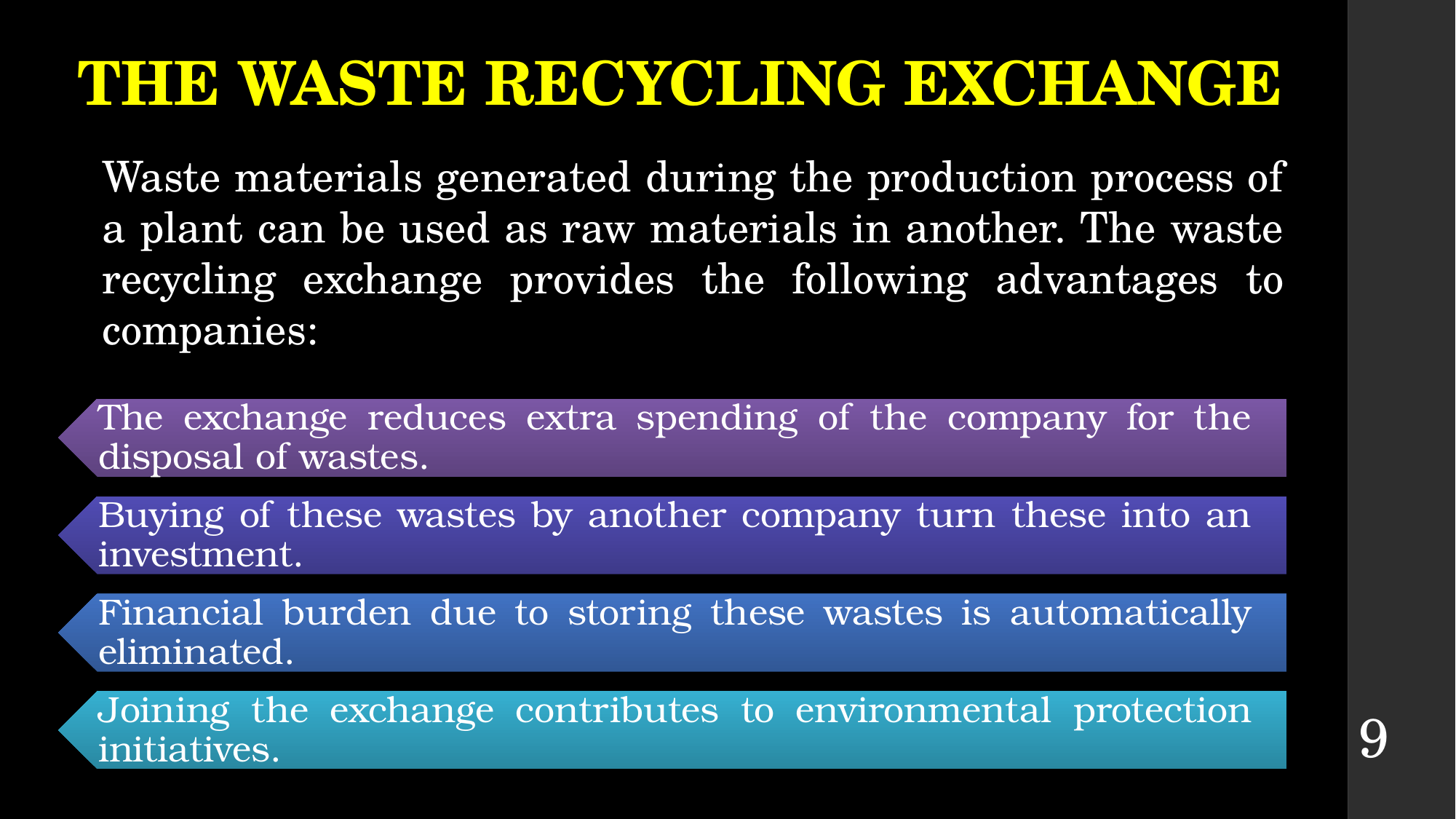

# THE WASTE RECYCLING EXCHANGE
Waste materials generated during the production process of a plant can be used as raw materials in another. The waste recycling exchange provides the following advantages to companies:
The exchange reduces extra spending of the company for the disposal of wastes.
Buying of these wastes by another company turn these into an investment.
Financial burden due to storing these wastes is automatically eliminated.
Joining the exchange contributes to environmental protection initiatives.
9